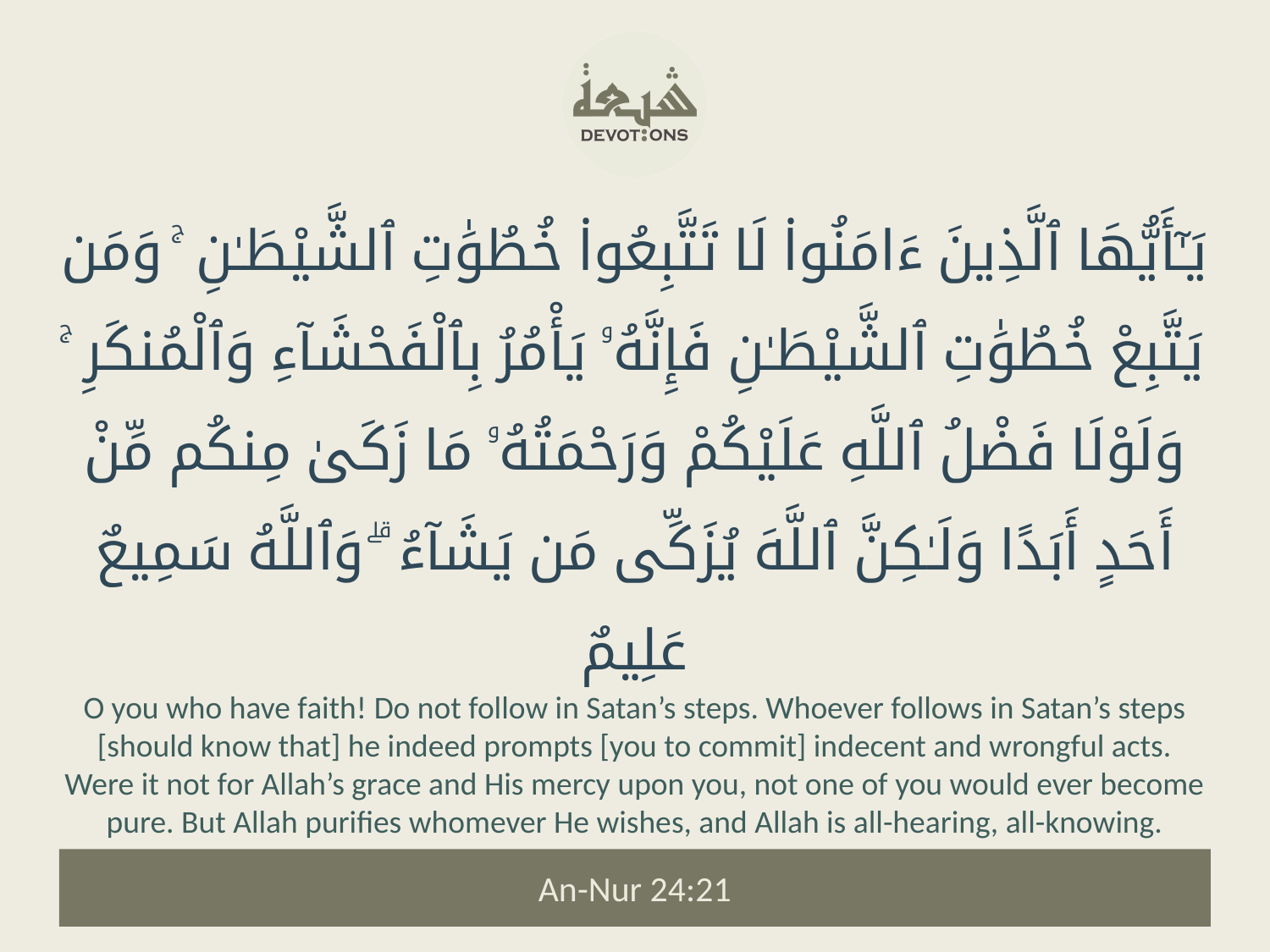

يَـٰٓأَيُّهَا ٱلَّذِينَ ءَامَنُوا۟ لَا تَتَّبِعُوا۟ خُطُوَٰتِ ٱلشَّيْطَـٰنِ ۚ وَمَن يَتَّبِعْ خُطُوَٰتِ ٱلشَّيْطَـٰنِ فَإِنَّهُۥ يَأْمُرُ بِٱلْفَحْشَآءِ وَٱلْمُنكَرِ ۚ وَلَوْلَا فَضْلُ ٱللَّهِ عَلَيْكُمْ وَرَحْمَتُهُۥ مَا زَكَىٰ مِنكُم مِّنْ أَحَدٍ أَبَدًا وَلَـٰكِنَّ ٱللَّهَ يُزَكِّى مَن يَشَآءُ ۗ وَٱللَّهُ سَمِيعٌ عَلِيمٌ
O you who have faith! Do not follow in Satan’s steps. Whoever follows in Satan’s steps [should know that] he indeed prompts [you to commit] indecent and wrongful acts. Were it not for Allah’s grace and His mercy upon you, not one of you would ever become pure. But Allah purifies whomever He wishes, and Allah is all-hearing, all-knowing.
An-Nur 24:21